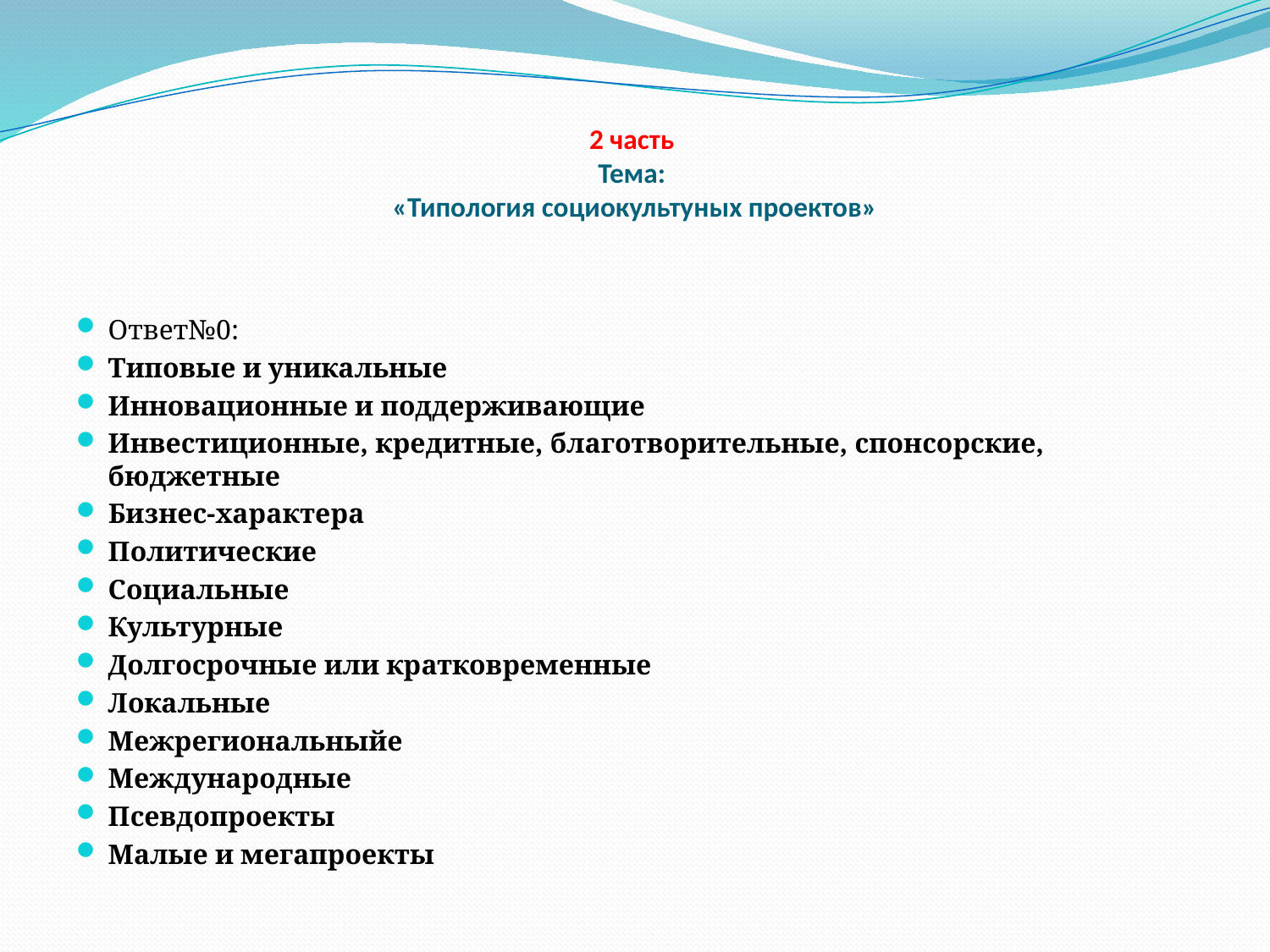

# 2 часть Тема: «Типология социокультуных проектов»

Ответ№0:
Типовые и уникальные
Инновационные и поддерживающие
Инвестиционные, кредитные, благотворительные, спонсорские, бюджетные
Бизнес-характера
Политические
Социальные
Культурные
Долгосрочные или кратковременные
Локальные
Межрегиональныйе
Международные
Псевдопроекты
Малые и мегапроекты